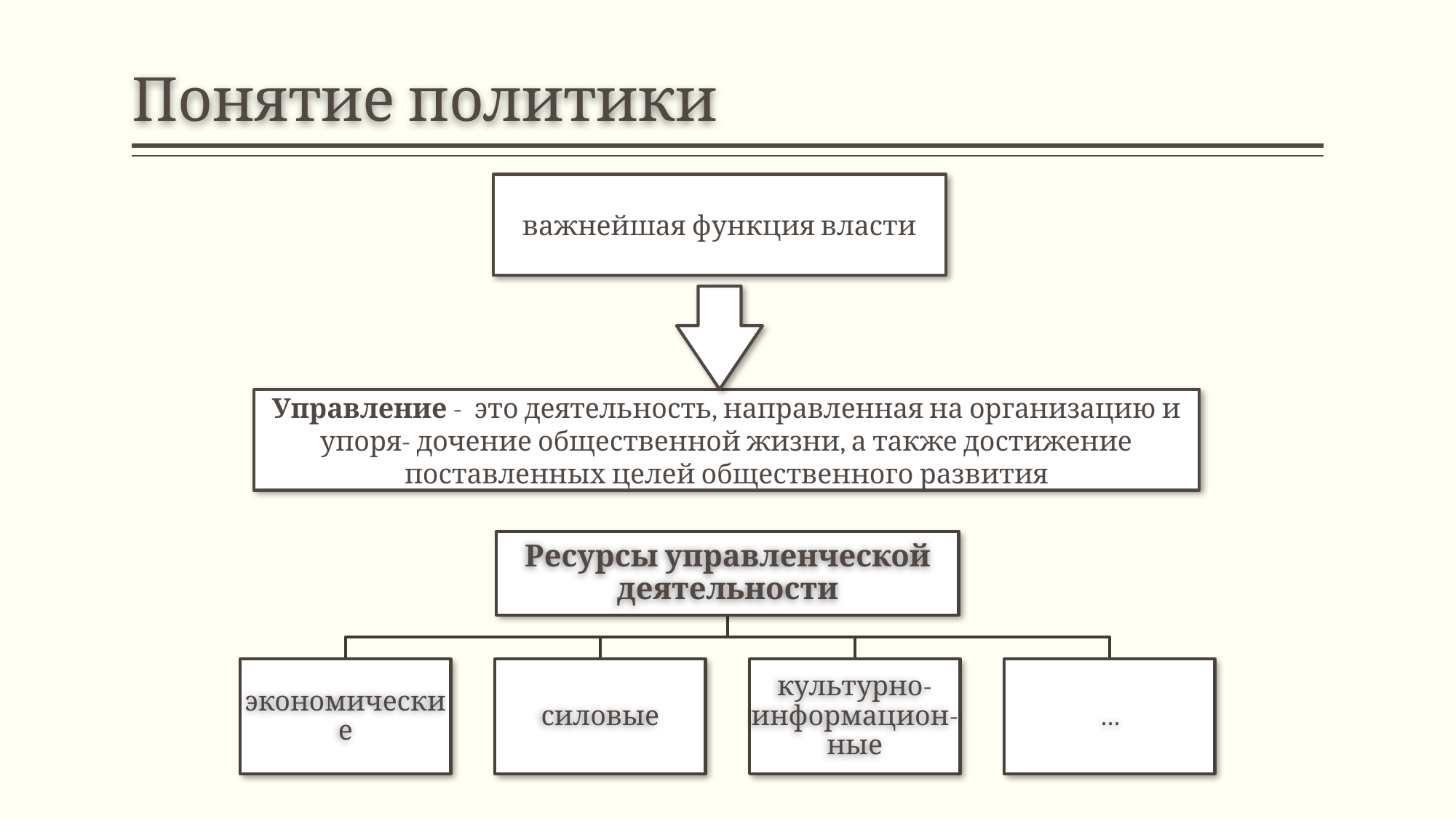

# Понятие политики
важнейшая функция власти

Управление -  это деятельность, направленная на организацию и упоря- дочение общественной жизни, а также достижение поставленных целей общественного развития

Ресурсы управленческой деятельности

экономические

силовые

культурно- информацион- ные

…